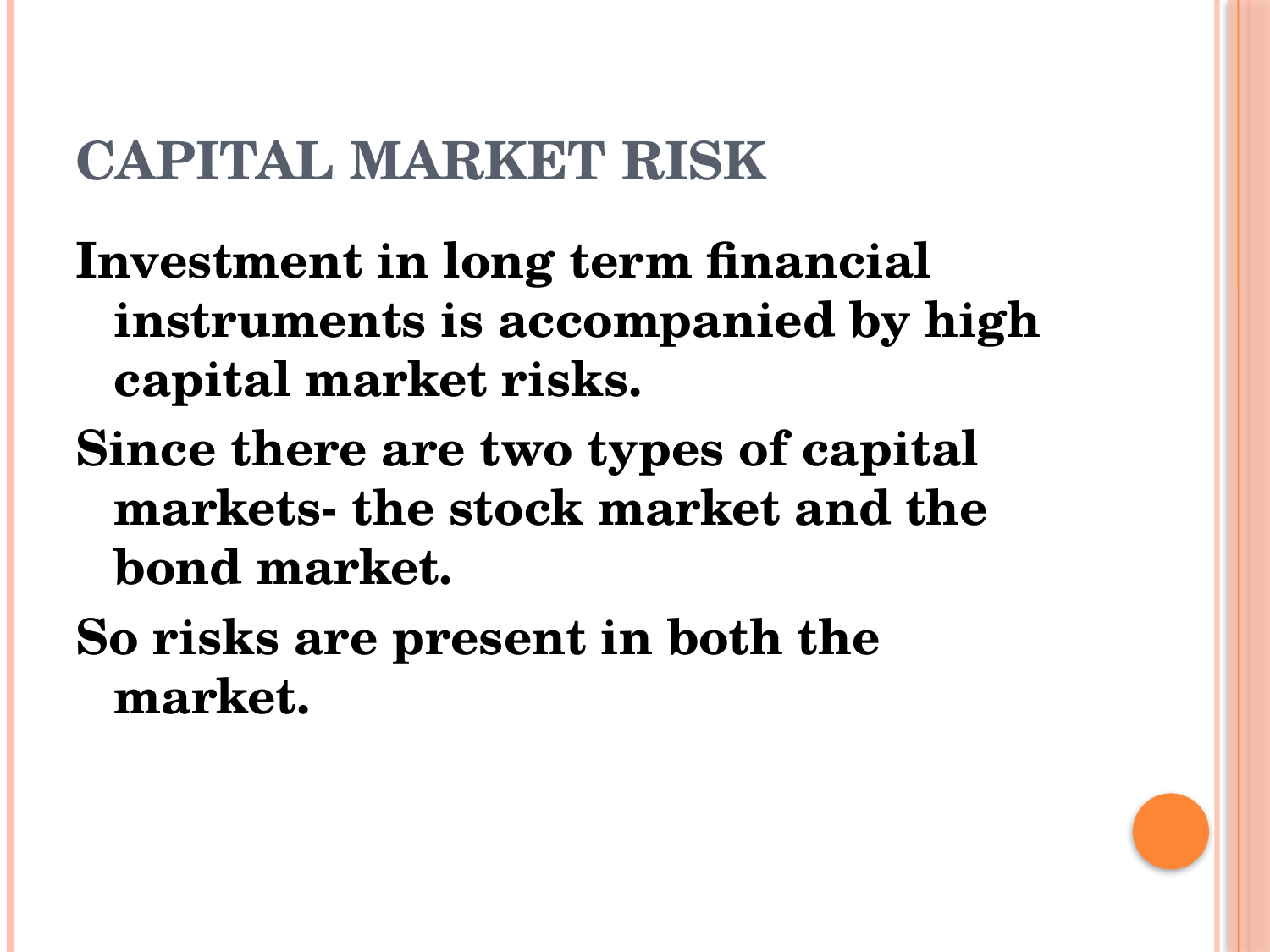

# CAPITAL MARKET RISK
Investment in long term financial instruments is accompanied by high capital market risks.
Since there are two types of capital markets- the stock market and the bond market.
So risks are present in both the market.